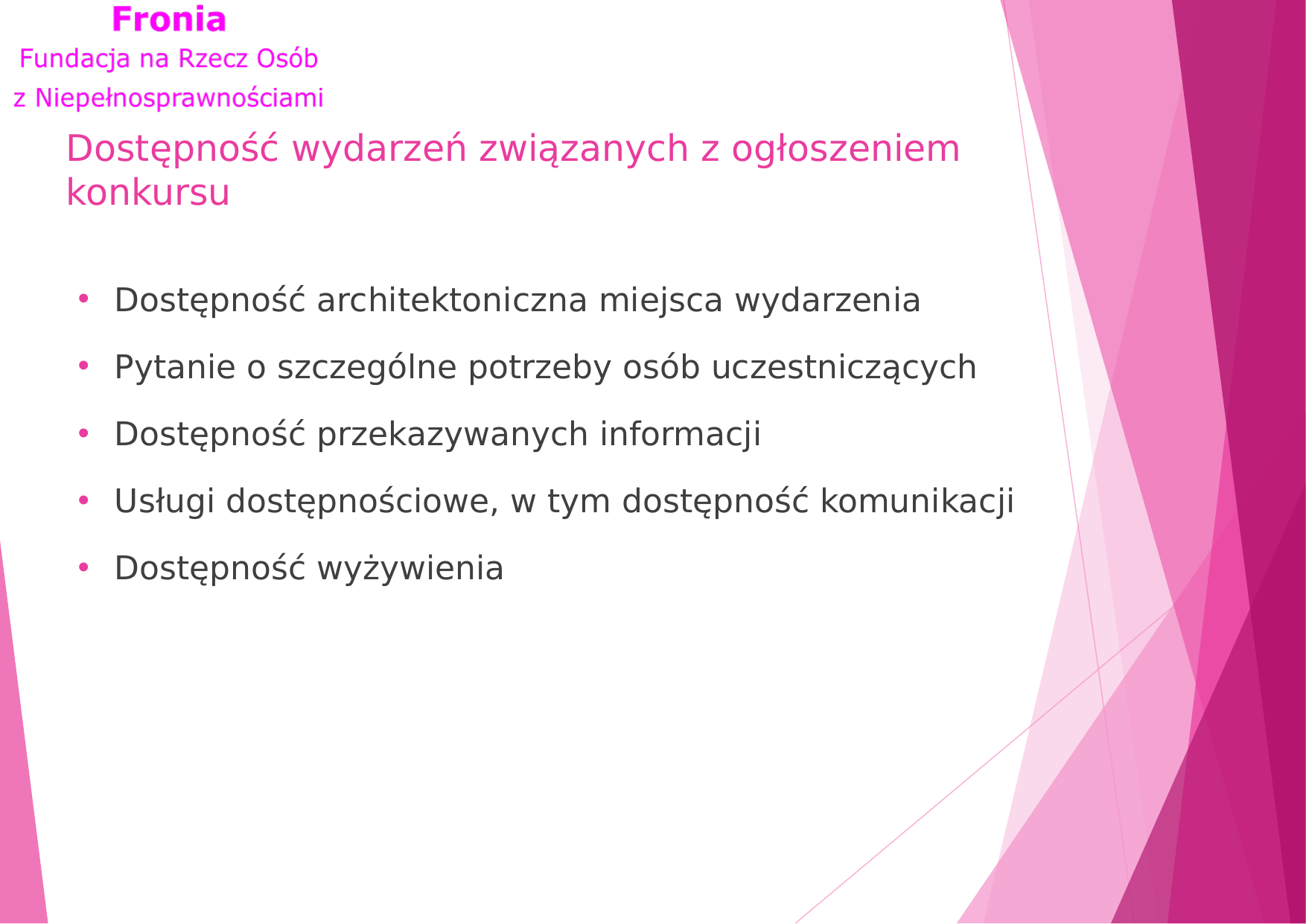

# Dostępność wydarzeń związanych z ogłoszeniem konkursu
Dostępność architektoniczna miejsca wydarzenia
Pytanie o szczególne potrzeby osób uczestniczących
Dostępność przekazywanych informacji
Usługi dostępnościowe, w tym dostępność komunikacji
Dostępność wyżywienia